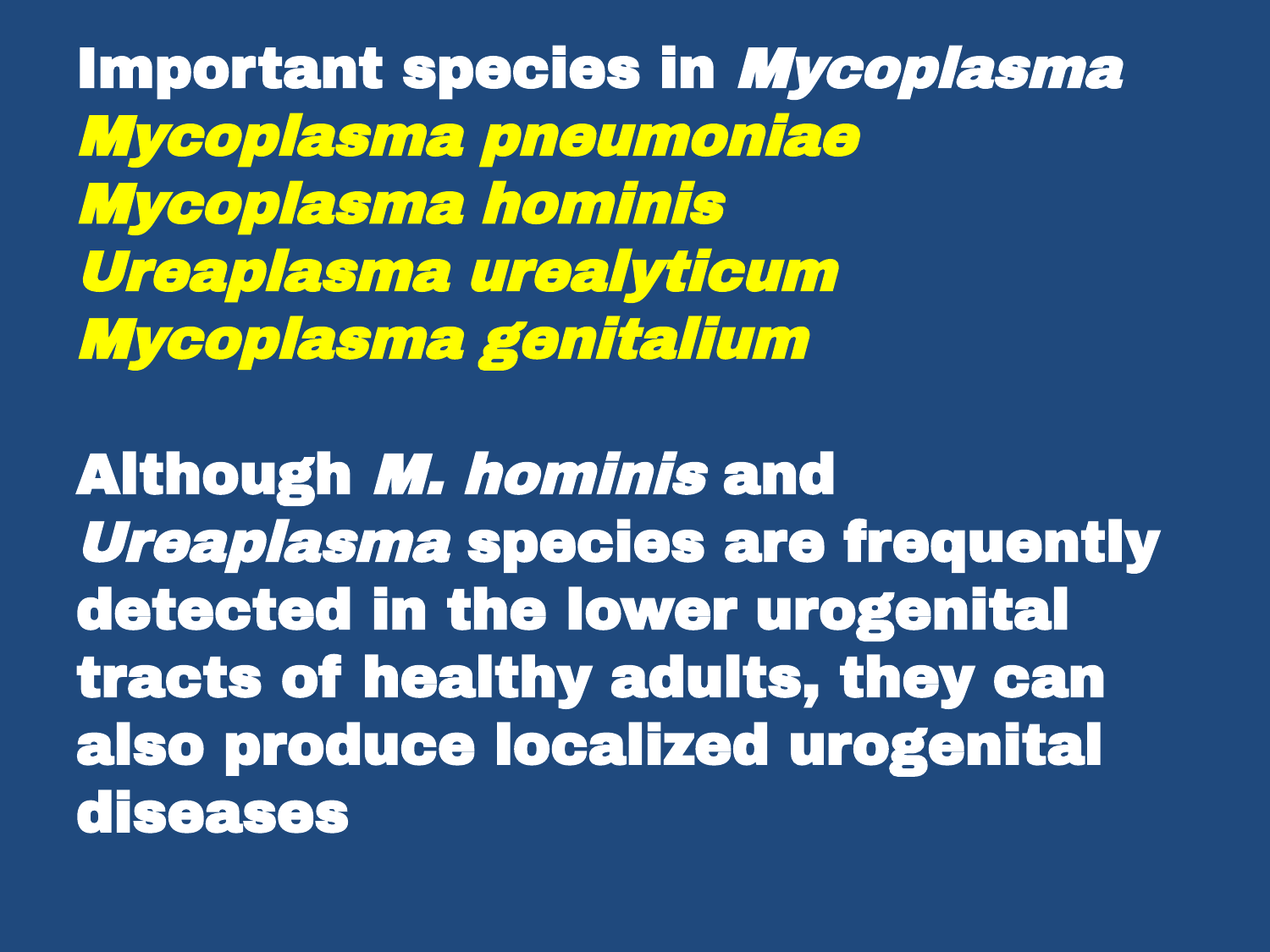

# Important species in Mycoplasma Mycoplasma pneumoniae Mycoplasma hominis Ureaplasma urealyticum Mycoplasma genitalium Although M. hominis and Ureaplasma species are frequently detected in the lower urogenital tracts of healthy adults, they can also produce localized urogenital diseases